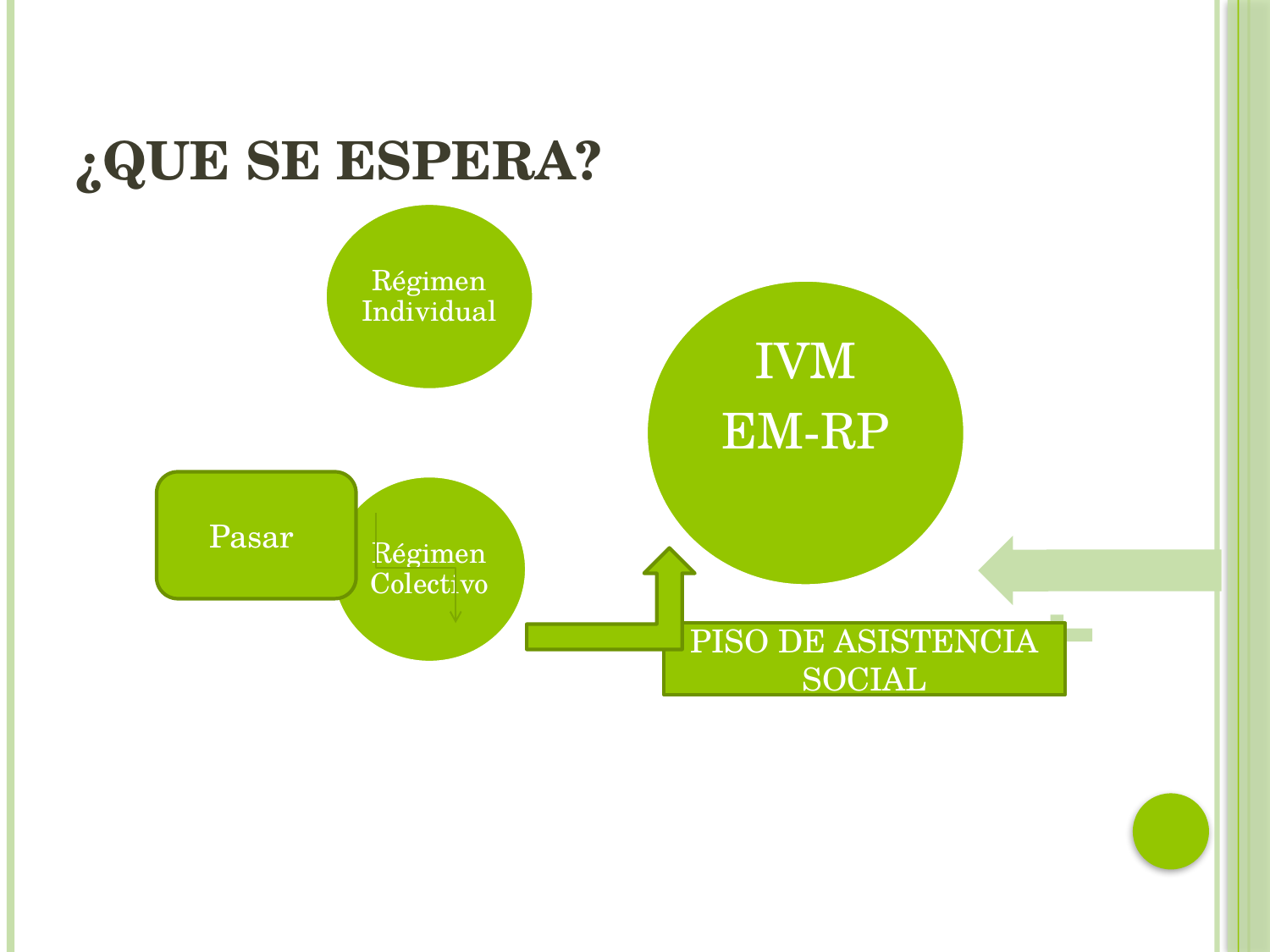

# ¿Que se espera?
Régimen Individual

Régimen Colectivo

IVM
EM-RP

Pasar

PISO DE ASISTENCIA SOCIAL